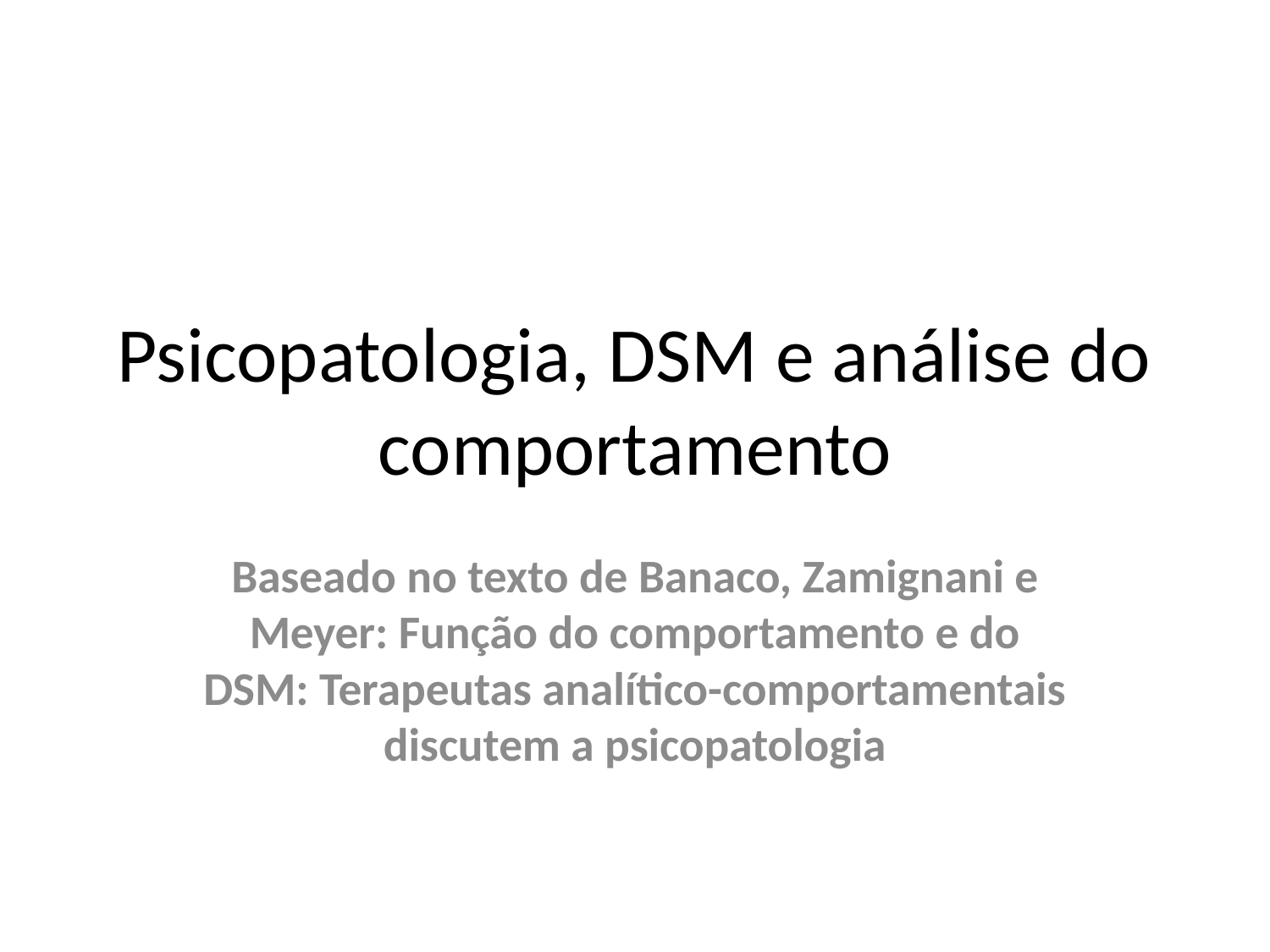

# Psicopatologia, DSM e análise do comportamento
Baseado no texto de Banaco, Zamignani e Meyer: Função do comportamento e do DSM: Terapeutas analítico-comportamentais discutem a psicopatologia